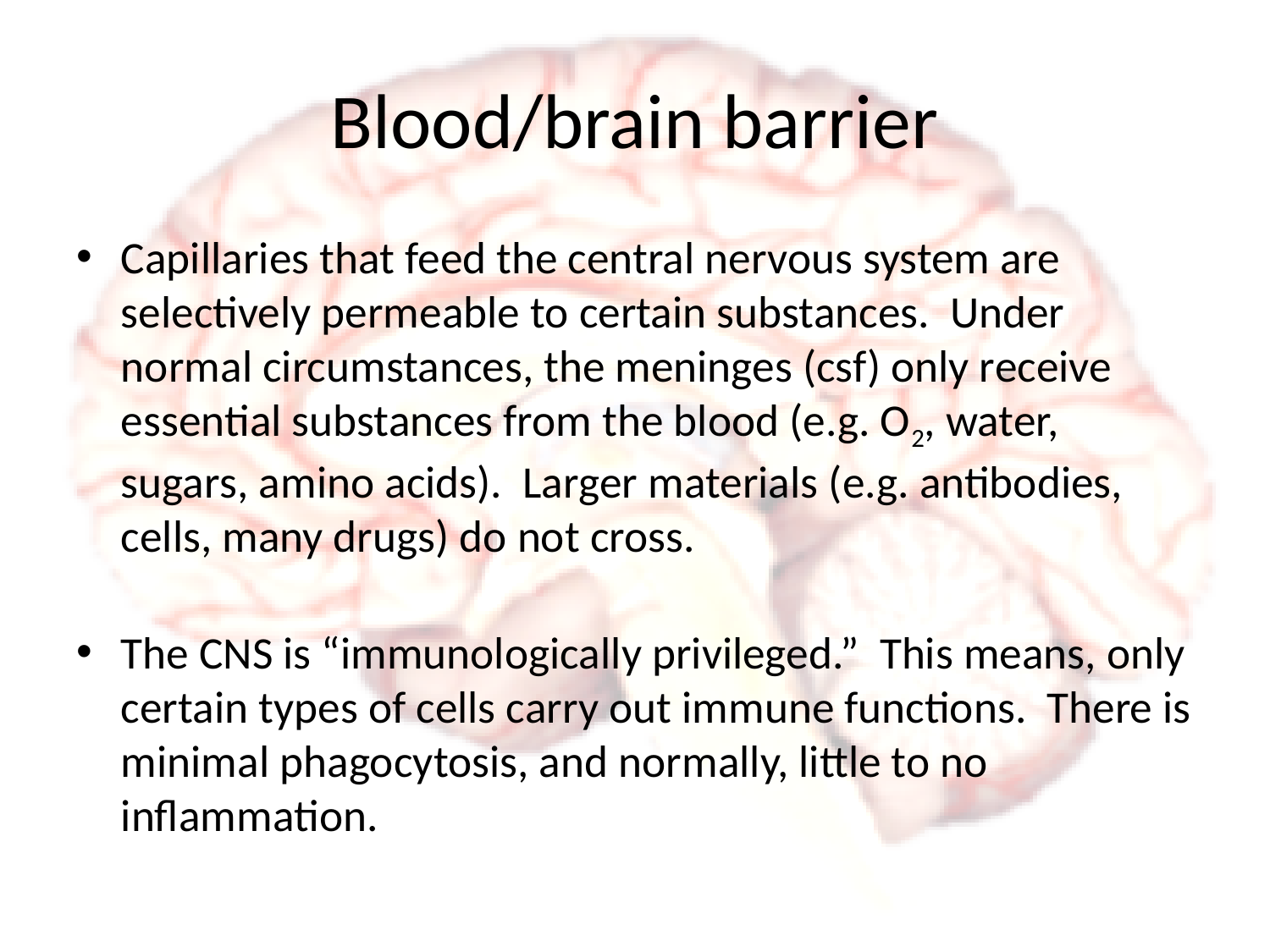

# Blood/brain barrier
Capillaries that feed the central nervous system are selectively permeable to certain substances.  Under normal circumstances, the meninges (csf) only receive essential substances from the blood (e.g. O2, water, sugars, amino acids).  Larger materials (e.g. antibodies, cells, many drugs) do not cross.
The CNS is “immunologically privileged.”  This means, only certain types of cells carry out immune functions.  There is minimal phagocytosis, and normally, little to no inflammation.